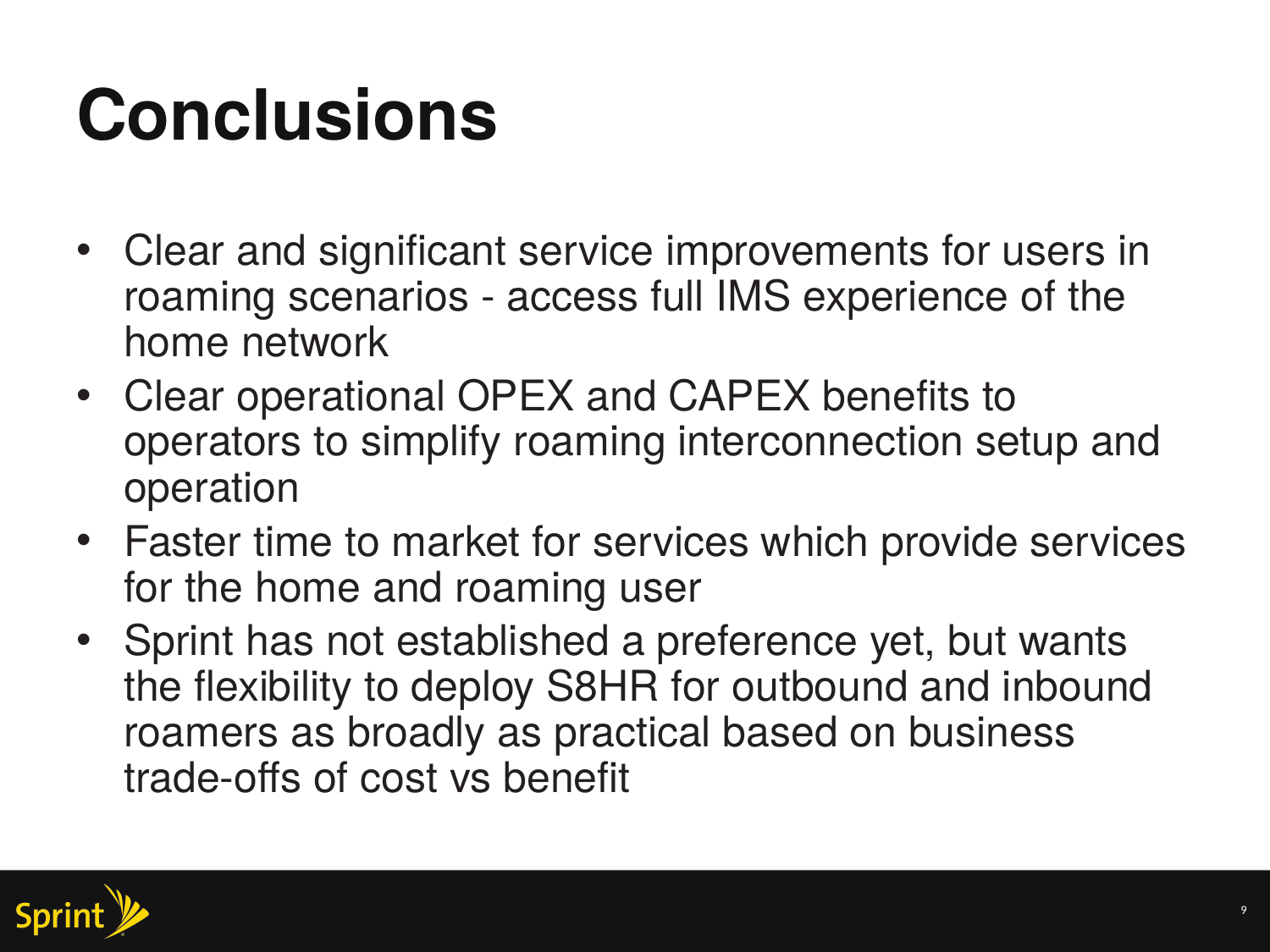

# Conclusions
Clear and significant service improvements for users in roaming scenarios - access full IMS experience of the home network
Clear operational OPEX and CAPEX benefits to operators to simplify roaming interconnection setup and operation
Faster time to market for services which provide services for the home and roaming user
Sprint has not established a preference yet, but wants the flexibility to deploy S8HR for outbound and inbound roamers as broadly as practical based on business trade-offs of cost vs benefit